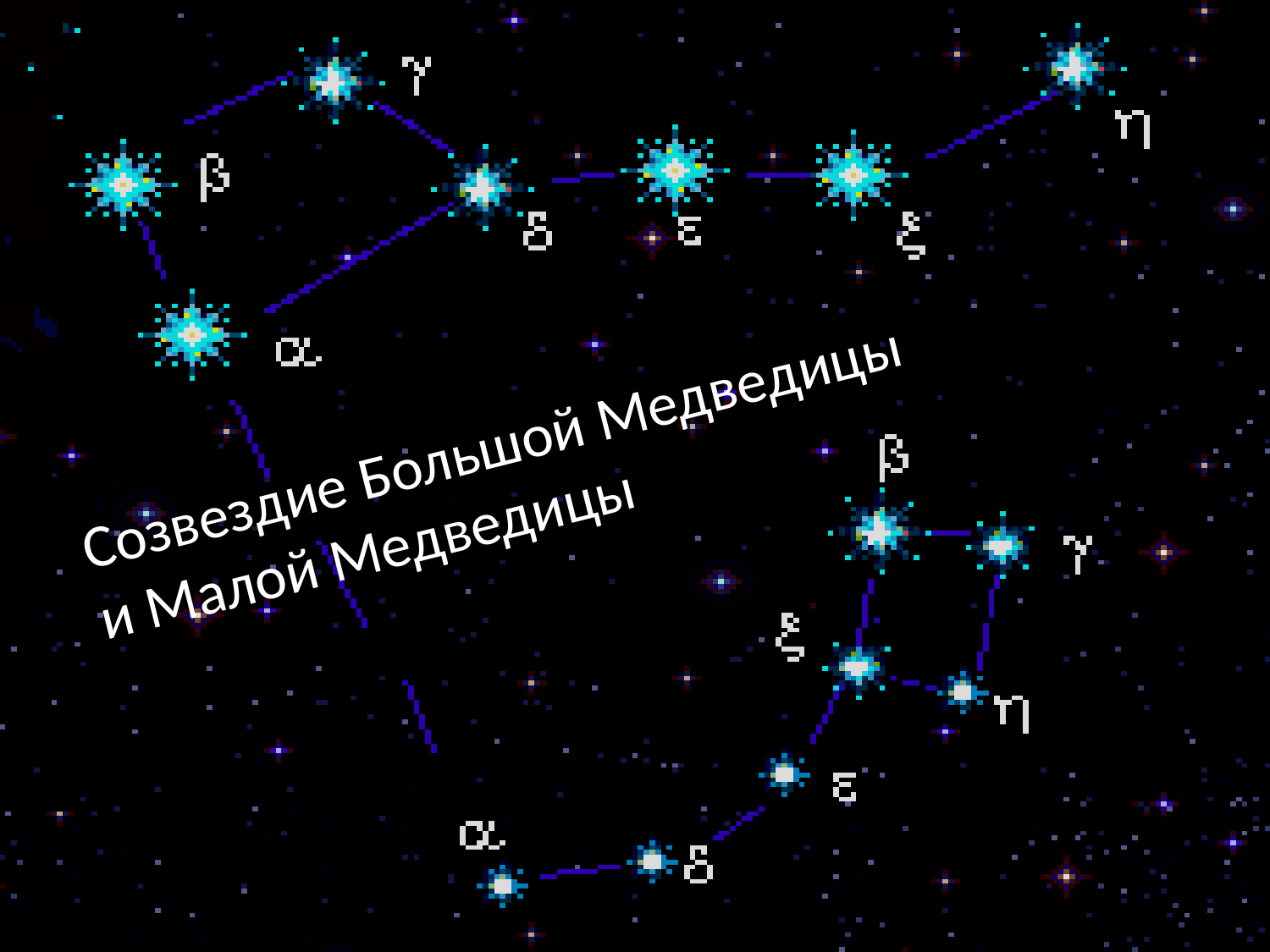

# Созвездие Большой Медведицы и Малой Медведицы